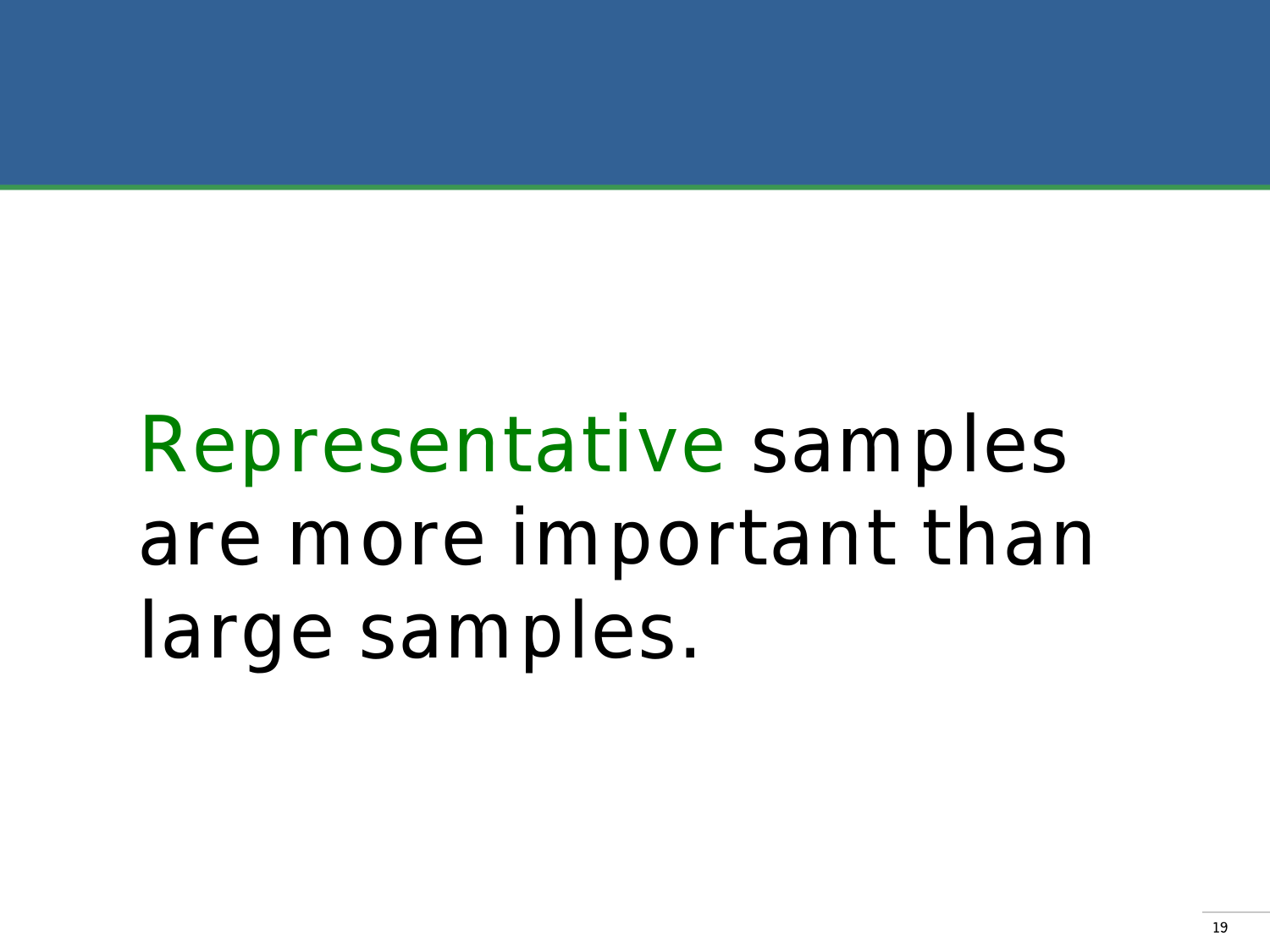

#
Representative samples are more important than large samples.
19